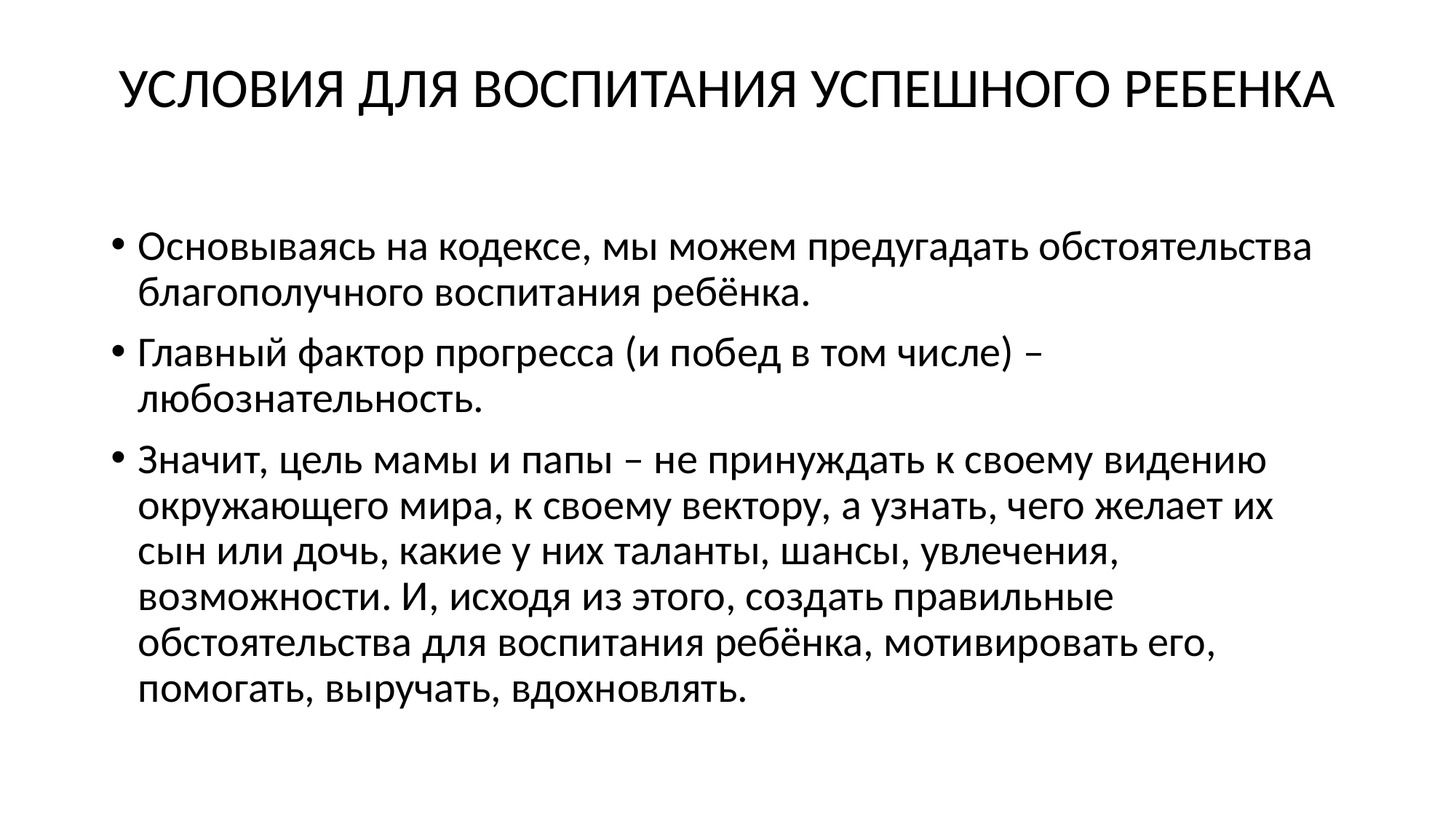

# УСЛОВИЯ ДЛЯ ВОСПИТАНИЯ УСПЕШНОГО РЕБЕНКА
Основываясь на кодексе, мы можем предугадать обстоятельства благополучного воспитания ребёнка.
Главный фактор прогресса (и побед в том числе) – любознательность.
Значит, цель мамы и папы – не принуждать к своему видению окружающего мира, к своему вектору, а узнать, чего желает их сын или дочь, какие у них таланты, шансы, увлечения, возможности. И, исходя из этого, создать правильные обстоятельства для воспитания ребёнка, мотивировать его, помогать, выручать, вдохновлять.